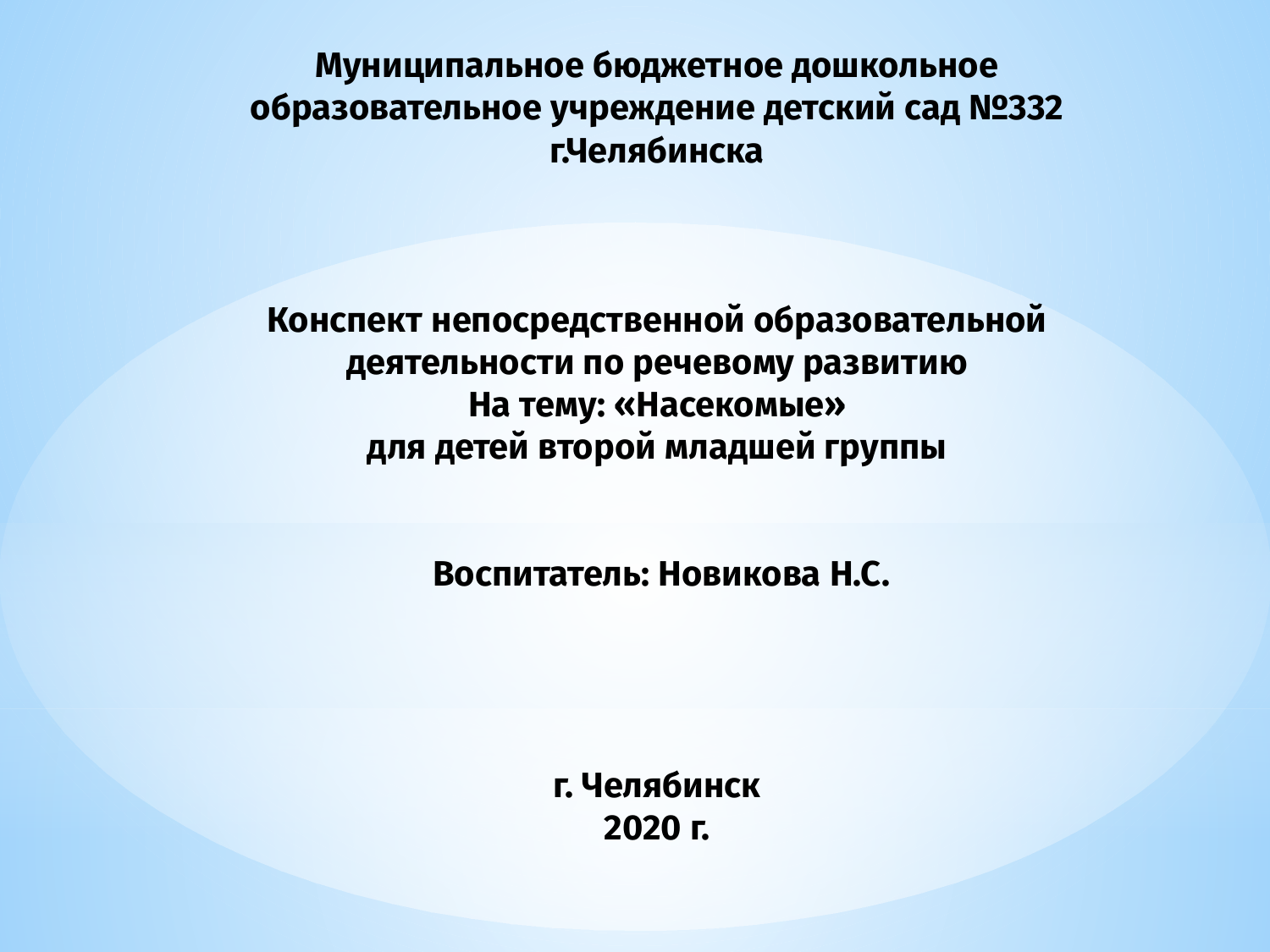

# Муниципальное бюджетное дошкольное образовательное учреждение детский сад №332 г.Челябинска Конспект непосредственной образовательной деятельности по речевому развитию На тему: «Насекомые» для детей второй младшей группы  Воспитатель: Новикова Н.С.         г. Челябинск 2020 г.